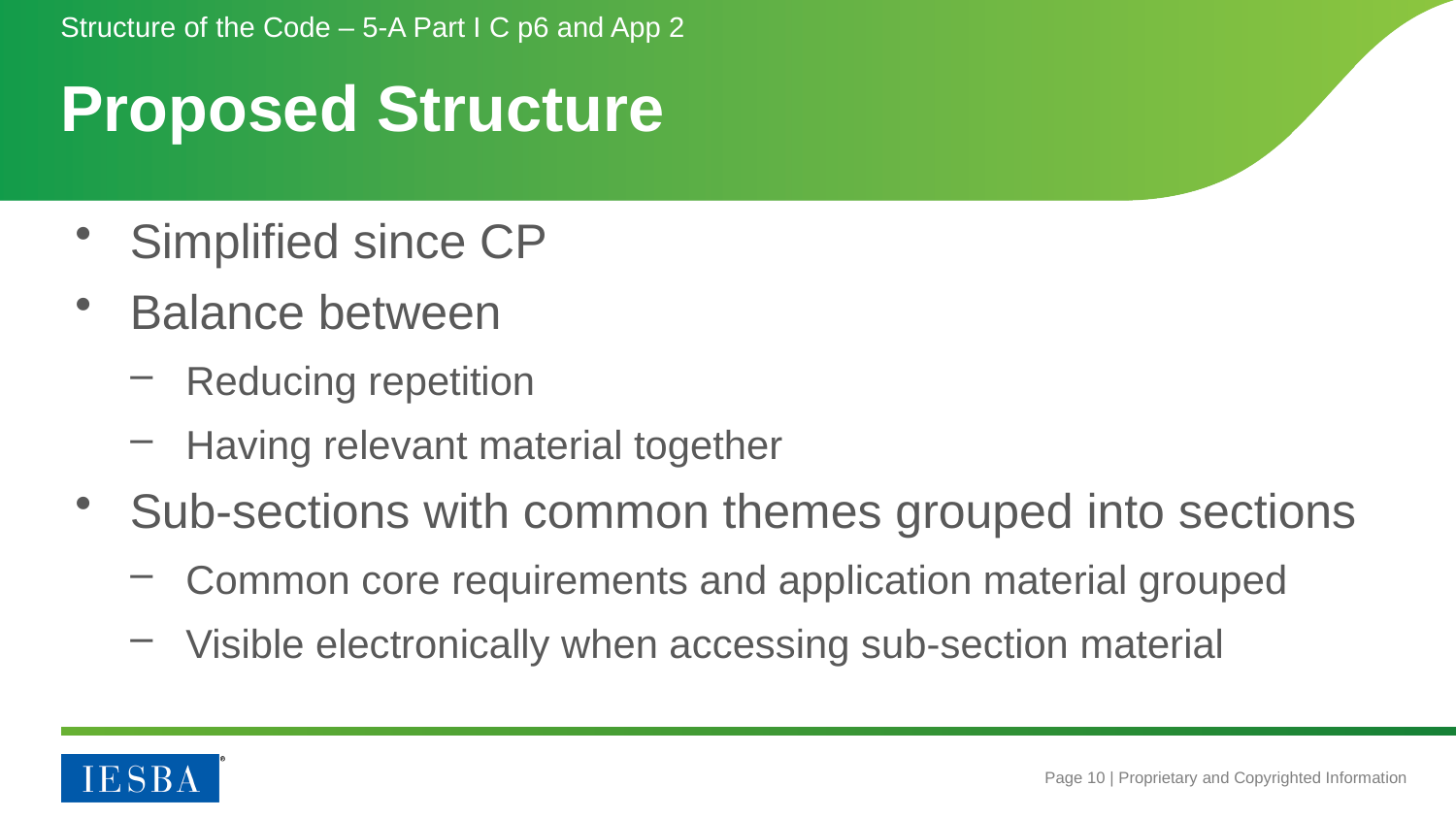

Structure of the Code – 5-A Part I C p6 and App 2

# Proposed Structure
Simplified since CP
Balance between
Reducing repetition
Having relevant material together
Sub-sections with common themes grouped into sections
Common core requirements and application material grouped
Visible electronically when accessing sub-section material